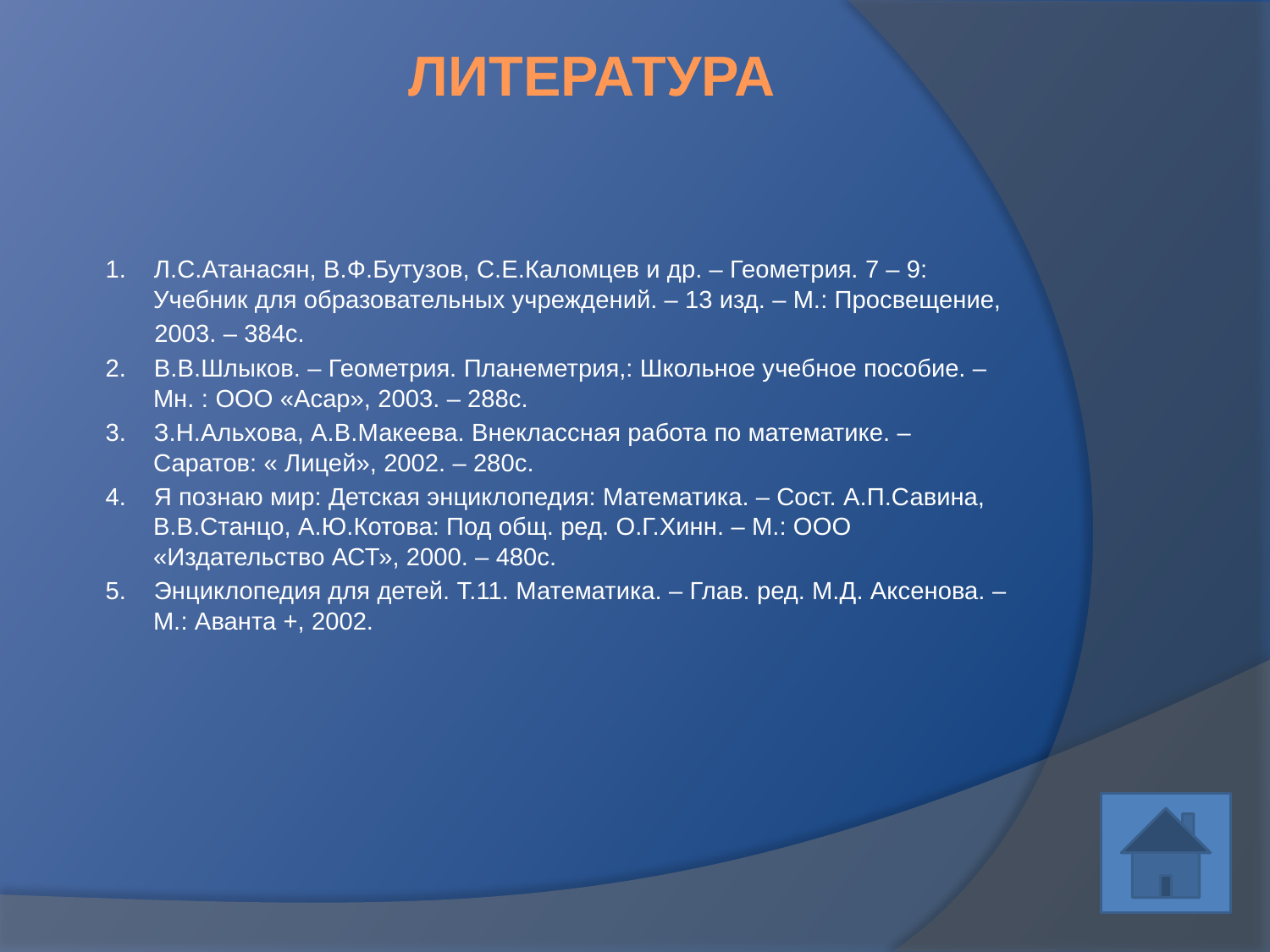

# ЛИТЕРАТУРА
1.    Л.С.Атанасян, В.Ф.Бутузов, С.Е.Каломцев и др. – Геометрия. 7 – 9: Учебник для образовательных учреждений. – 13 изд. – М.: Просвещение,
       2003. – 384с.
2.    В.В.Шлыков. – Геометрия. Планеметрия,: Школьное учебное пособие. – Мн. : ООО «Асар», 2003. – 288с.
3.    З.Н.Альхова, А.В.Макеева. Внеклассная работа по математике. – Саратов: « Лицей», 2002. – 280с.
4.    Я познаю мир: Детская энциклопедия: Математика. – Сост. А.П.Савина, В.В.Станцо, А.Ю.Котова: Под общ. ред. О.Г.Хинн. – М.: ООО «Издательство АСТ», 2000. – 480с.
5.    Энциклопедия для детей. Т.11. Математика. – Глав. ред. М.Д. Аксенова. – М.: Аванта +, 2002.